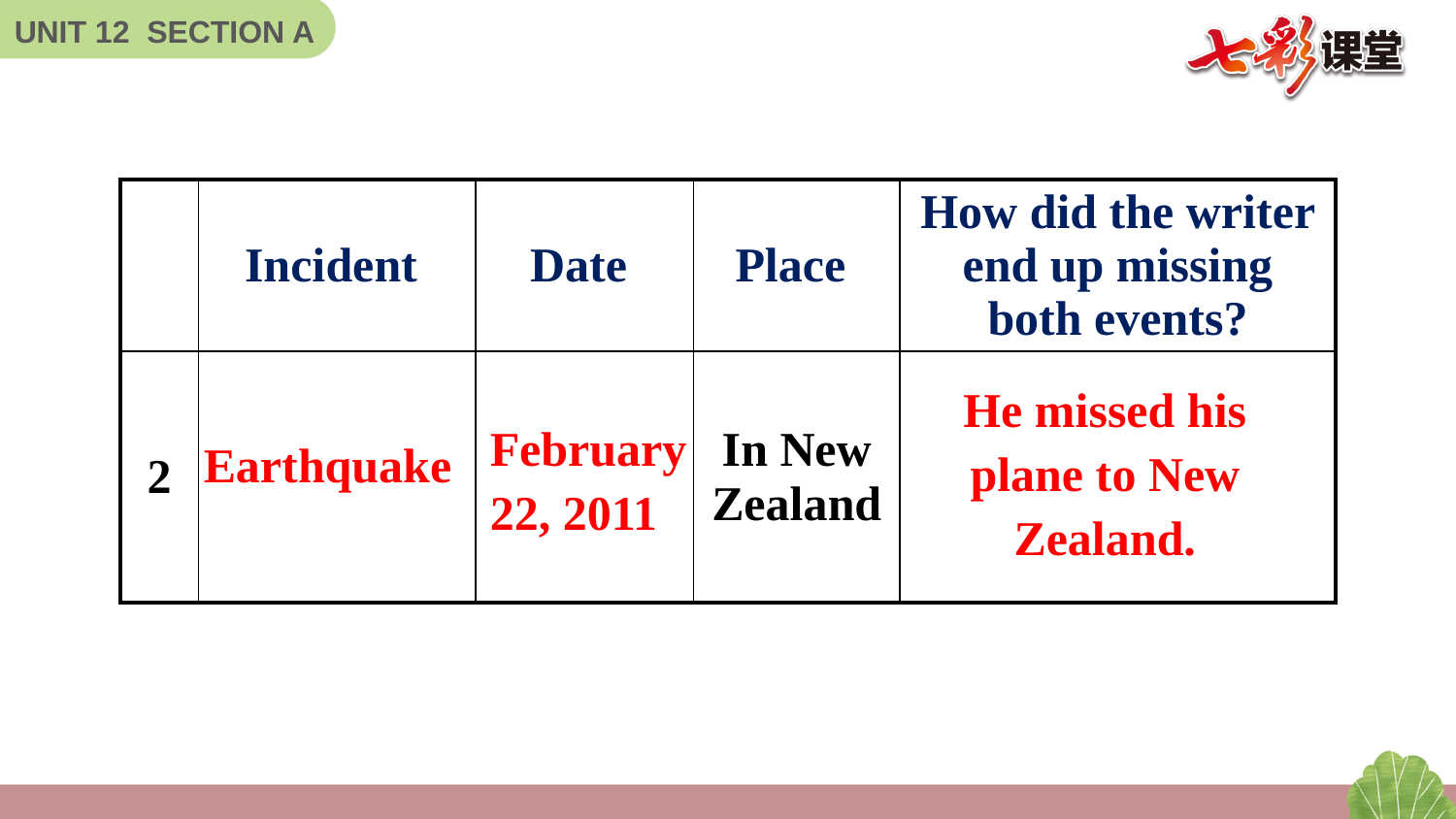

|  | Incident | Date | Place | How did the writer end up missing both events? |
| --- | --- | --- | --- | --- |
| 2 |  |  | In New Zealand |  |
He missed his plane to New Zealand.
February 22, 2011
Earthquake